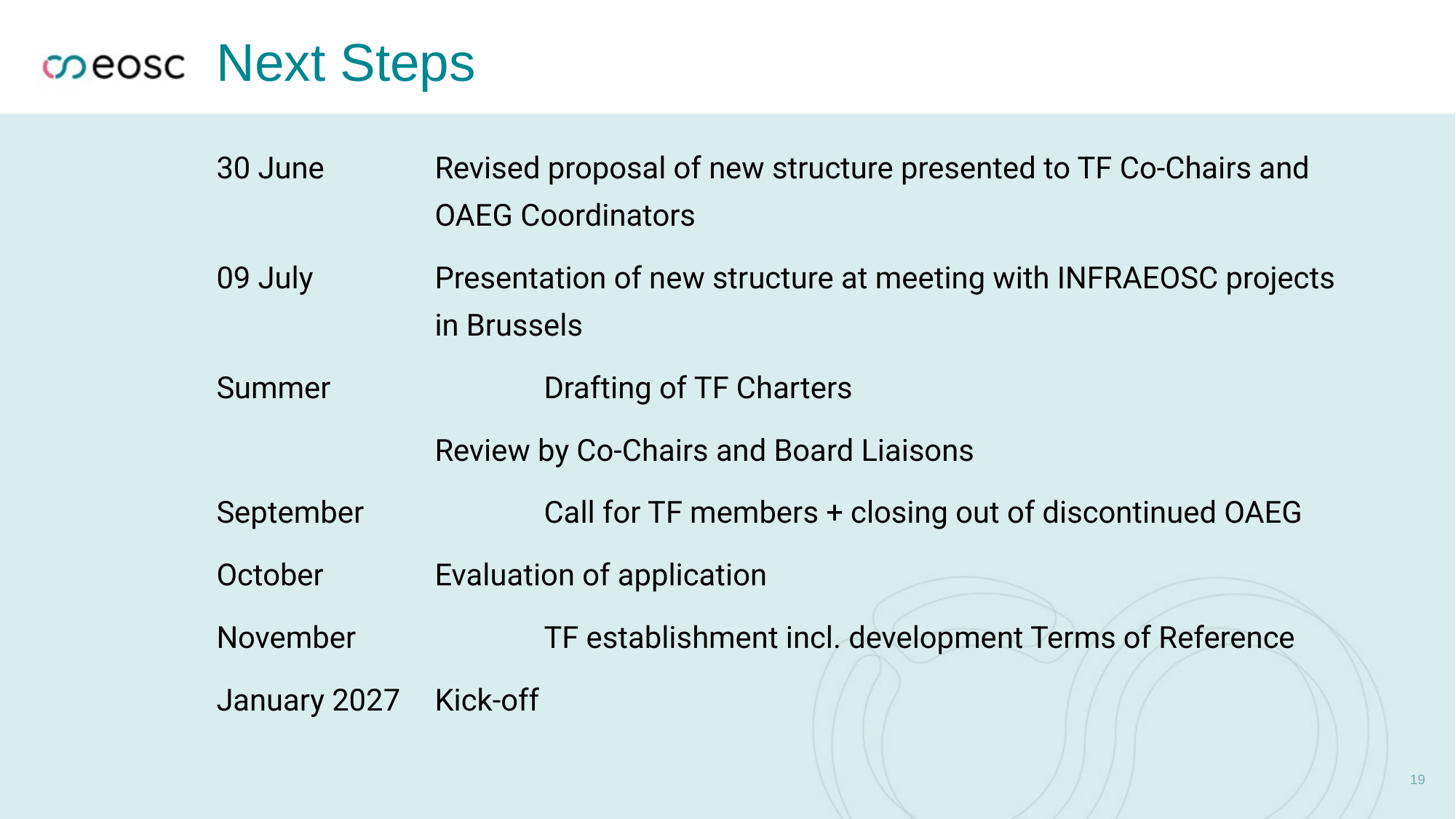

# Next Steps

30 June		Revised proposal of new structure presented to TF Co-Chairs and 		OAEG Coordinators
09 July		Presentation of new structure at meeting with INFRAEOSC projects 		in Brussels
Summer		Drafting of TF Charters
		Review by Co-Chairs and Board Liaisons
September		Call for TF members + closing out of discontinued OAEG
October		Evaluation of application
November 		TF establishment incl. development Terms of Reference
January 2027	Kick-off
19